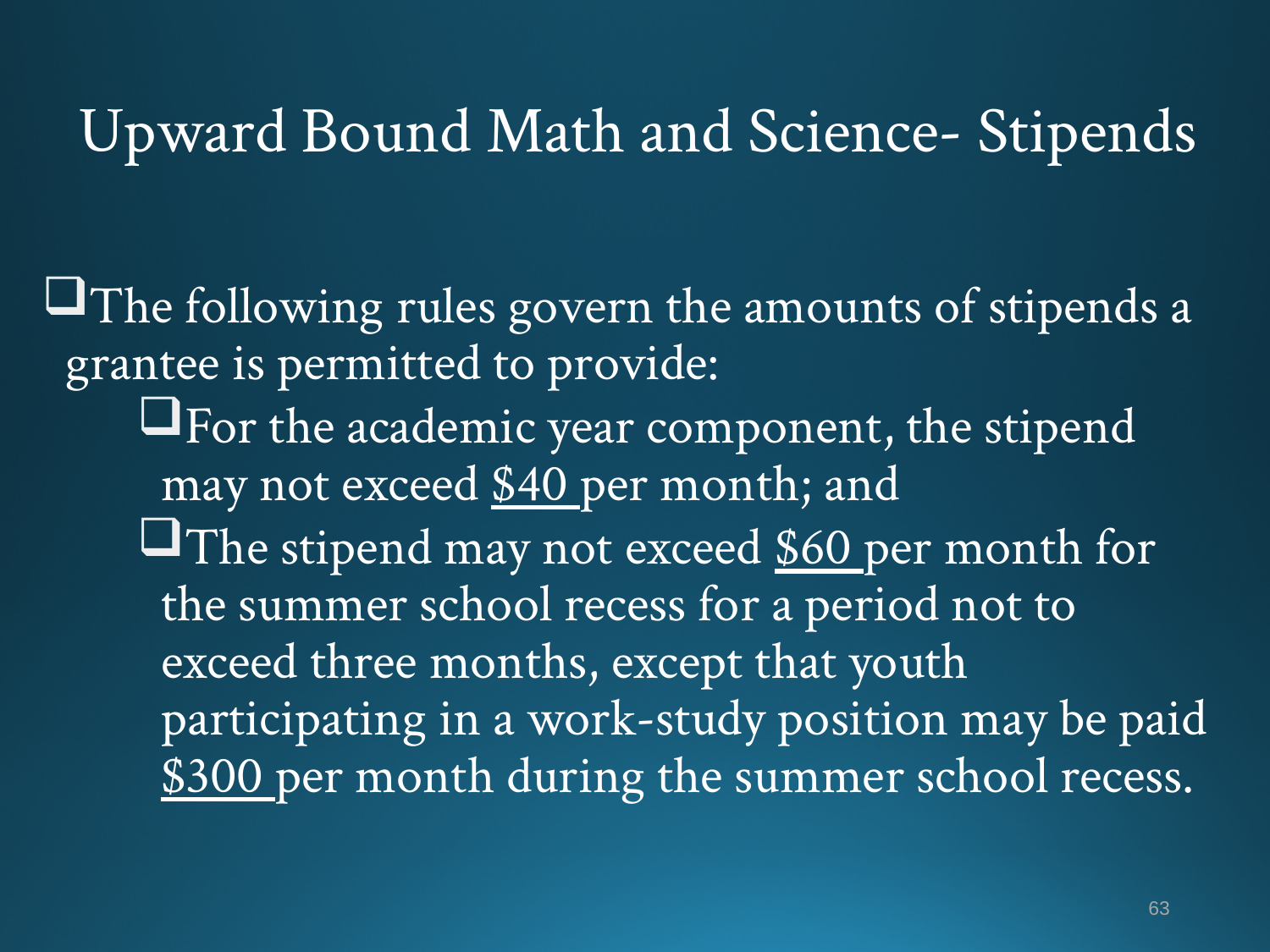

# Upward Bound Math and Science- Stipends
The following rules govern the amounts of stipends a grantee is permitted to provide:
For the academic year component, the stipend may not exceed $40 per month; and
The stipend may not exceed $60 per month for the summer school recess for a period not to exceed three months, except that youth participating in a work-study position may be paid $300 per month during the summer school recess.

63